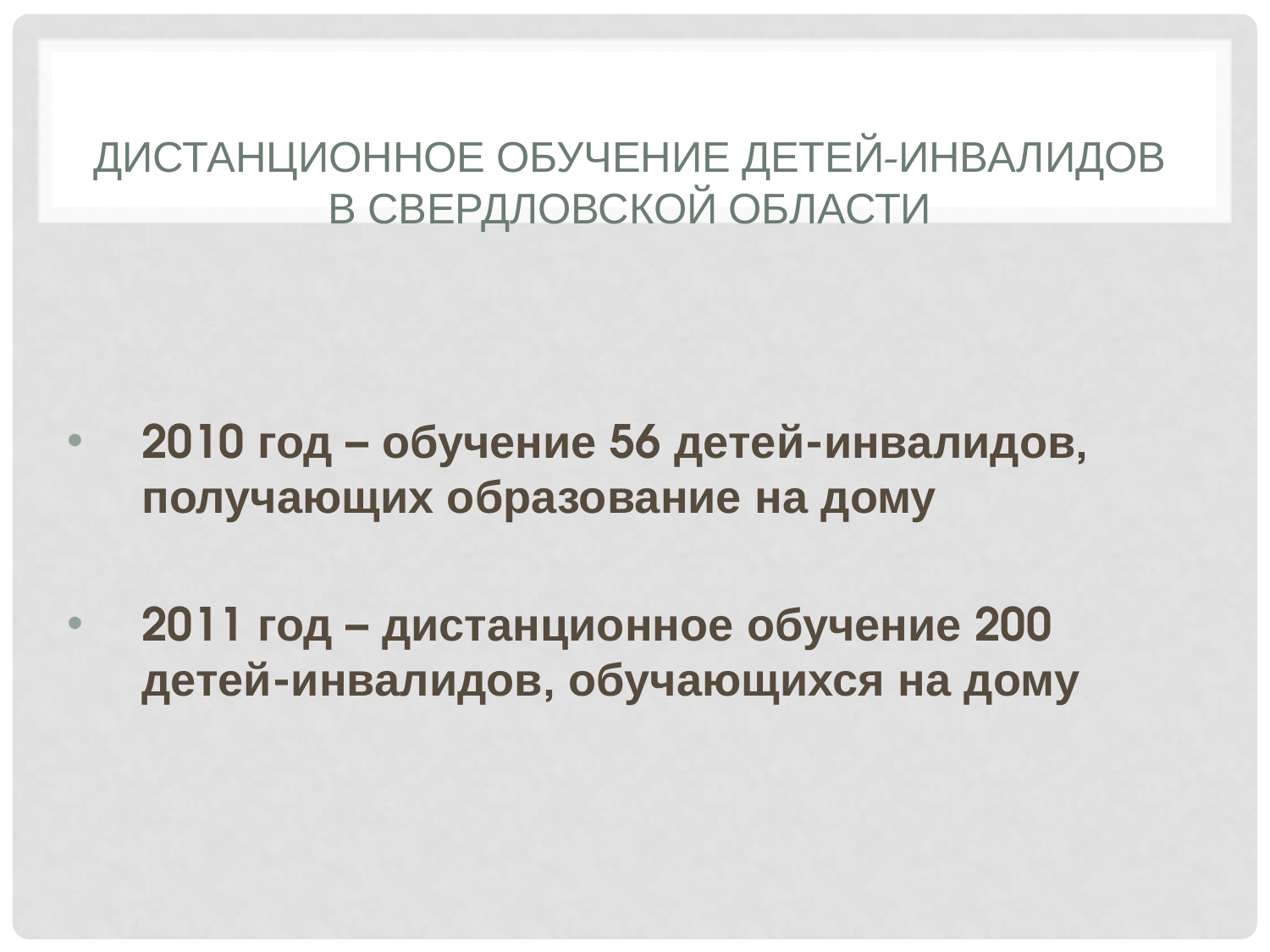

# Дистанционное обучение детей-инвалидов в Свердловской области

2010 год – обучение 56 детей-инвалидов, получающих образование на дому

2011 год – дистанционное обучение 200 детей-инвалидов, обучающихся на дому